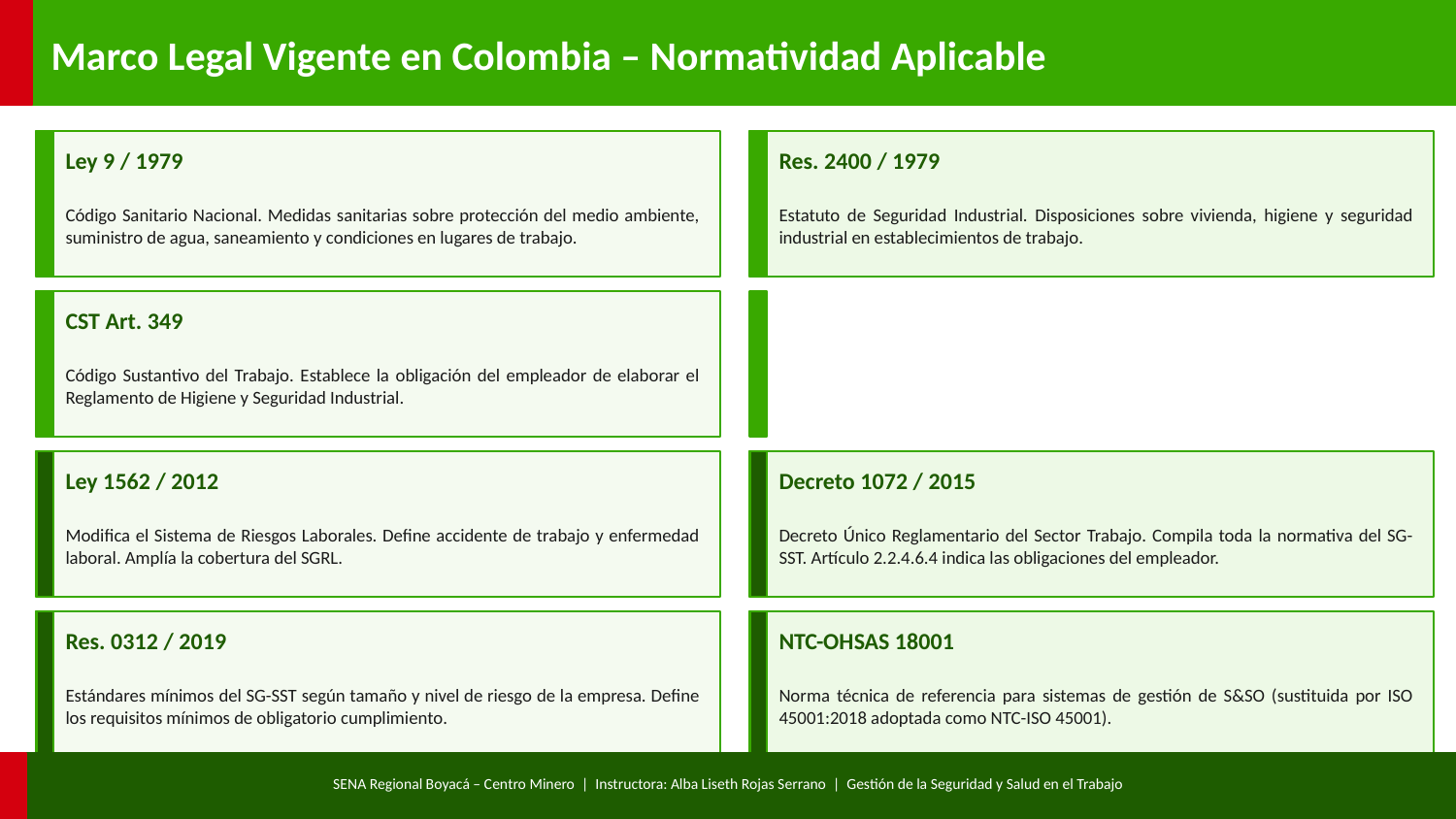

Marco Legal Vigente en Colombia – Normatividad Aplicable

Ley 9 / 1979
Res. 2400 / 1979
Código Sanitario Nacional. Medidas sanitarias sobre protección del medio ambiente, suministro de agua, saneamiento y condiciones en lugares de trabajo.
Estatuto de Seguridad Industrial. Disposiciones sobre vivienda, higiene y seguridad industrial en establecimientos de trabajo.

CST Art. 349
Código Sustantivo del Trabajo. Establece la obligación del empleador de elaborar el Reglamento de Higiene y Seguridad Industrial.

Ley 1562 / 2012
Decreto 1072 / 2015
Modifica el Sistema de Riesgos Laborales. Define accidente de trabajo y enfermedad laboral. Amplía la cobertura del SGRL.
Decreto Único Reglamentario del Sector Trabajo. Compila toda la normativa del SG-SST. Artículo 2.2.4.6.4 indica las obligaciones del empleador.

Res. 0312 / 2019
NTC-OHSAS 18001
Estándares mínimos del SG-SST según tamaño y nivel de riesgo de la empresa. Define los requisitos mínimos de obligatorio cumplimiento.
Norma técnica de referencia para sistemas de gestión de S&SO (sustituida por ISO 45001:2018 adoptada como NTC-ISO 45001).

SENA Regional Boyacá – Centro Minero  |  Instructora: Alba Liseth Rojas Serrano  |  Gestión de la Seguridad y Salud en el Trabajo